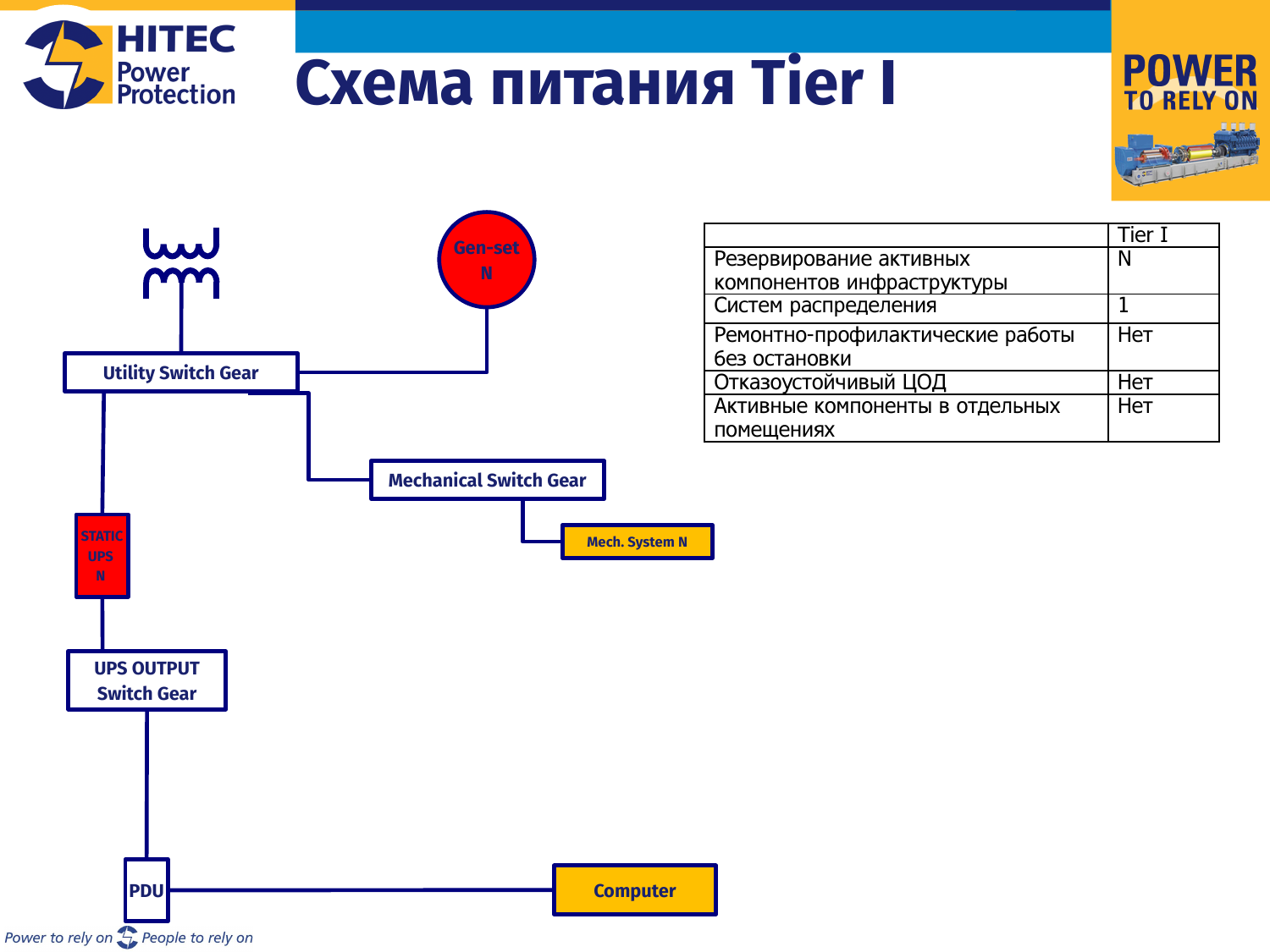

# Схема питания Tier I
Gen-set
N
|  | Tier I |
| --- | --- |
| Резервирование активных компонентов инфраструктуры | N |
| Систем распределения | 1 |
| Ремонтно-профилактические работы без остановки | Нет |
| Отказоустойчивый ЦОД | Нет |
| Активные компоненты в отдельных помещениях | Нет |

Utility Switch Gear
Mechanical Switch Gear
STATIC
UPS
N
Mech. System N
UPS OUTPUT
Switch Gear
PDU
Computer